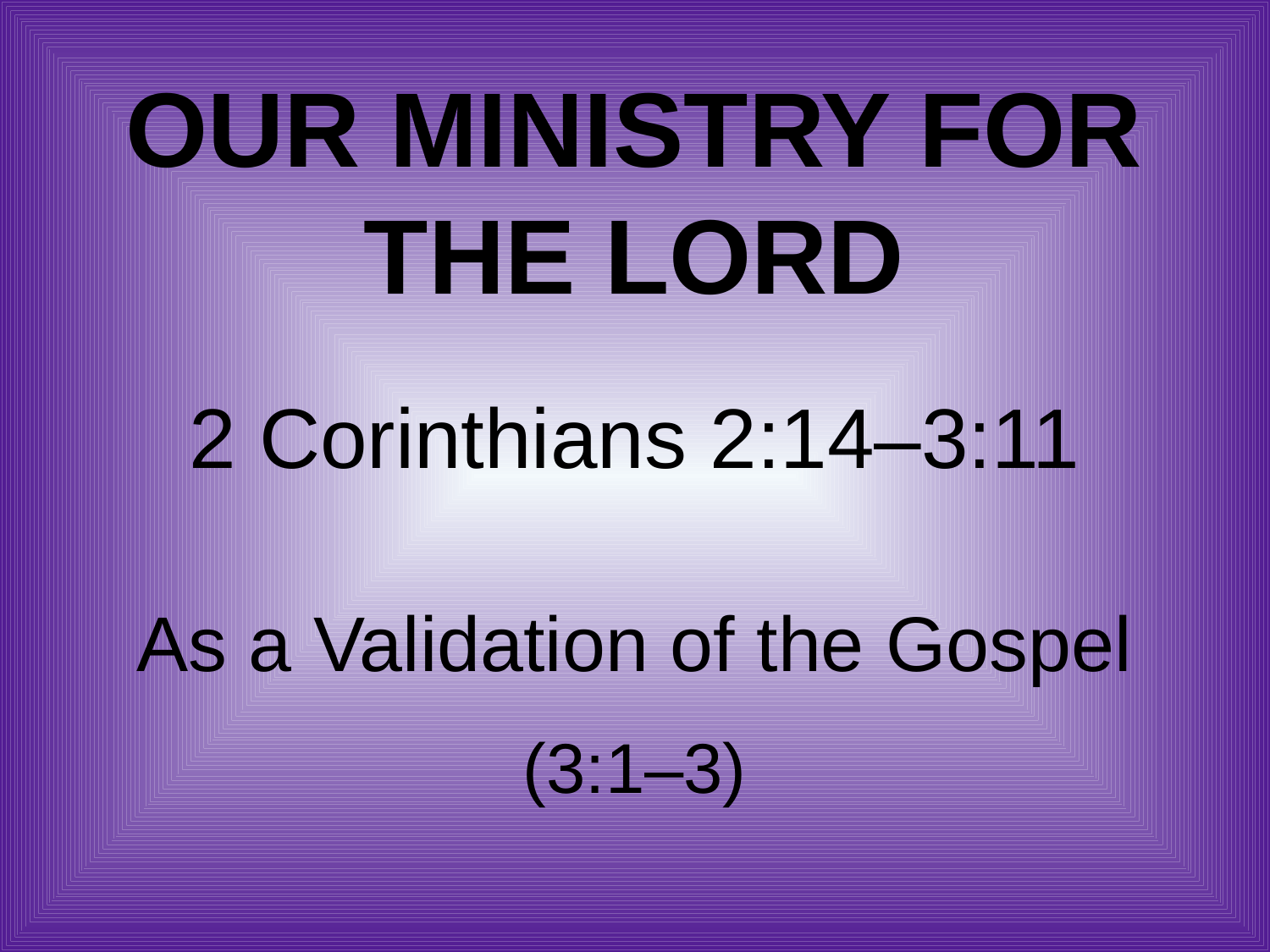

# Our Ministry for the Lord
2 Corinthians 2:14–3:11

As a Validation of the Gospel
(3:1–3)